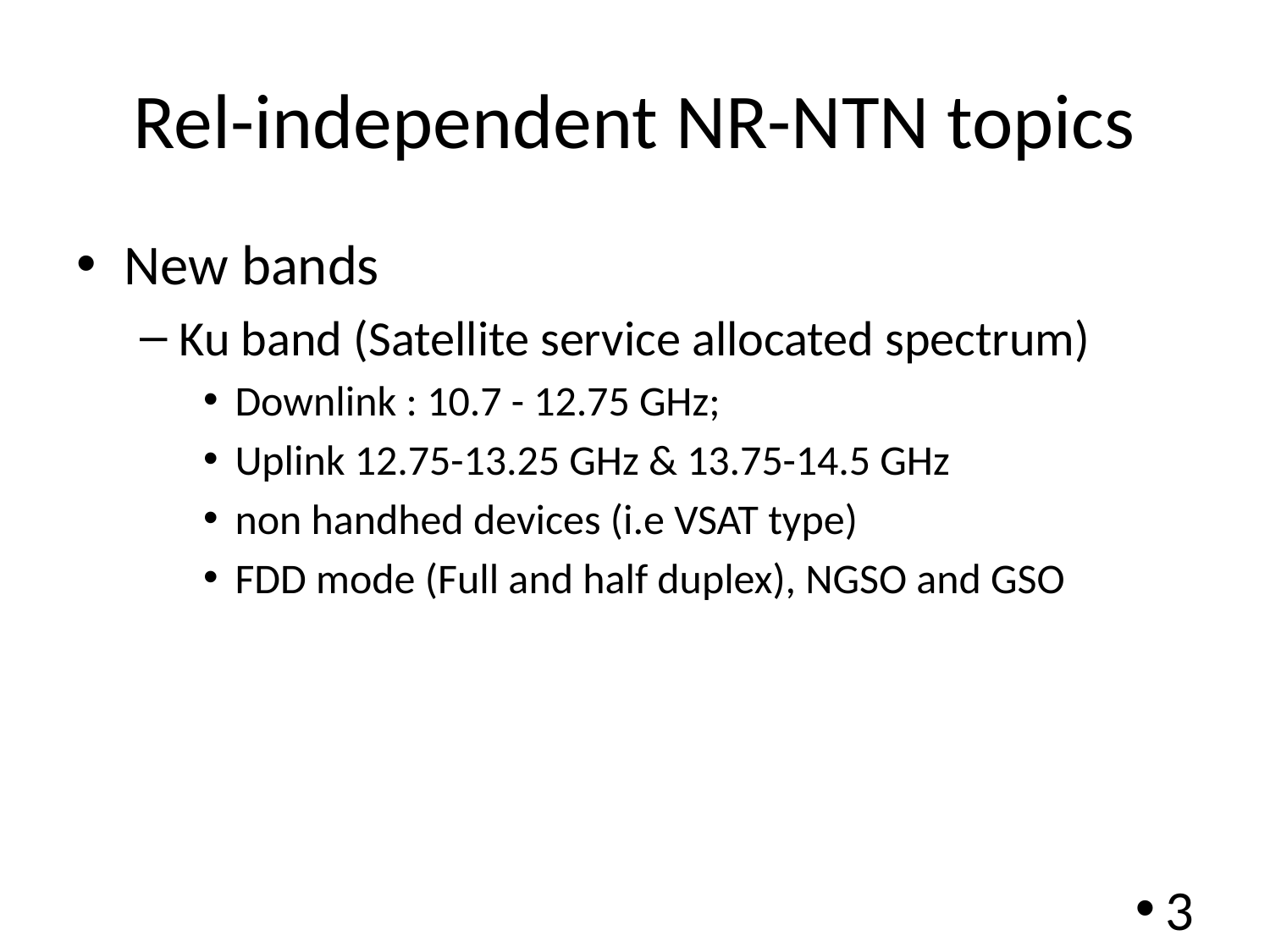

# Rel-independent NR-NTN topics
New bands
Ku band (Satellite service allocated spectrum)
Downlink : 10.7 - 12.75 GHz;
Uplink 12.75-13.25 GHz & 13.75-14.5 GHz
non handhed devices (i.e VSAT type)
FDD mode (Full and half duplex), NGSO and GSO

3